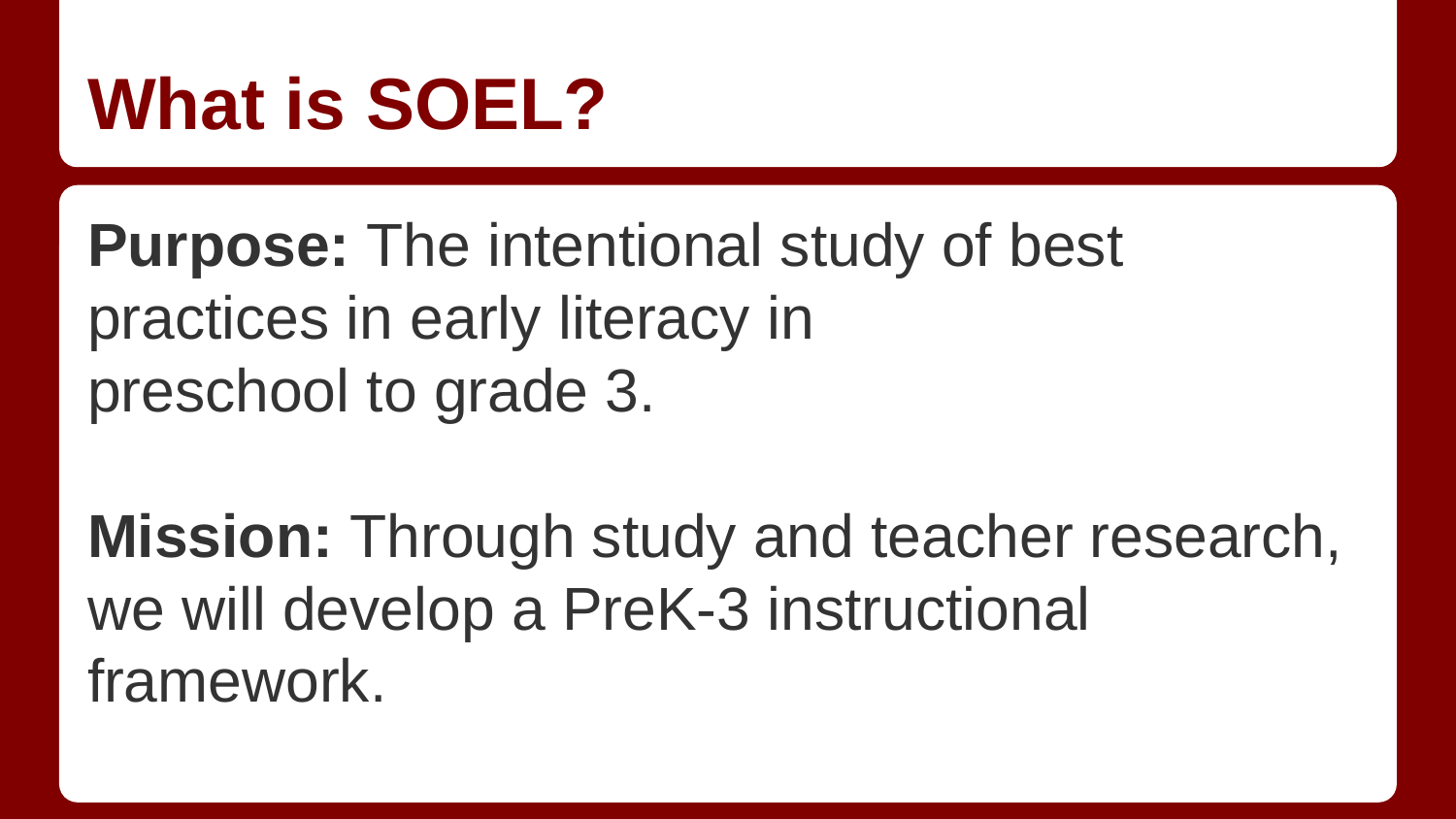

# What is SOEL?
Purpose: The intentional study of best practices in early literacy in
preschool to grade 3.

Mission: Through study and teacher research, we will develop a PreK-3 instructional framework.